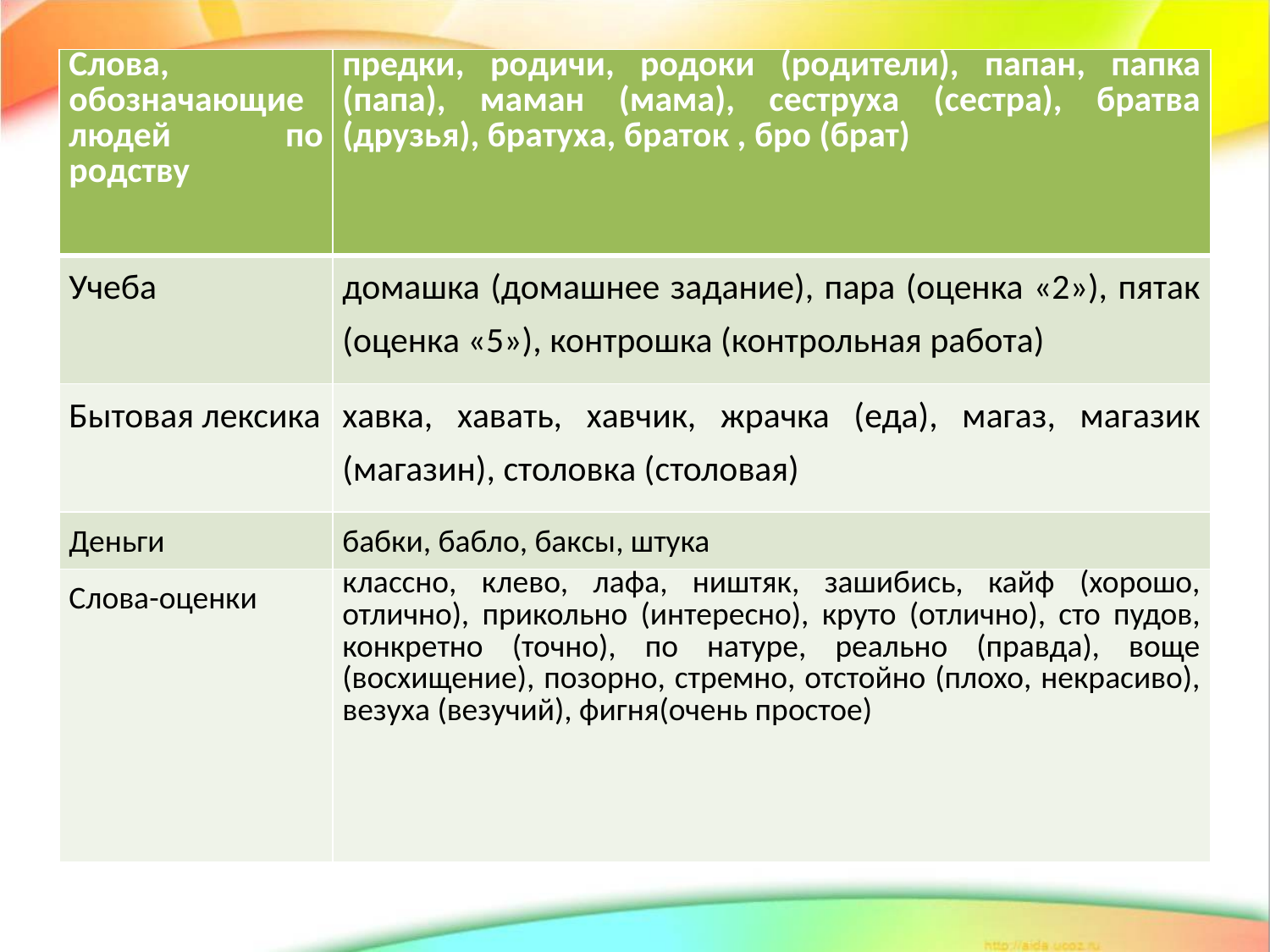

| Слова, обозначающие людей по родству | предки, родичи, родоки (родители), папан, папка (папа), маман (мама), сеструха (сестра), братва (друзья), братуха, браток , бро (брат) |
| --- | --- |
| Учеба | домашка (домашнее задание), пара (оценка «2»), пятак (оценка «5»), контрошка (контрольная работа) |
| Бытовая лексика | хавка, хавать, хавчик, жрачка (еда), магаз, магазик (магазин), столовка (столовая) |
| Деньги | бабки, бабло, баксы, штука |
| Слова-оценки | классно, клево, лафа, ништяк, зашибись, кайф (хорошо, отлично), прикольно (интересно), круто (отлично), сто пудов, конкретно (точно), по натуре, реально (правда), воще (восхищение), позорно, стремно, отстойно (плохо, некрасиво), везуха (везучий), фигня(очень простое) |